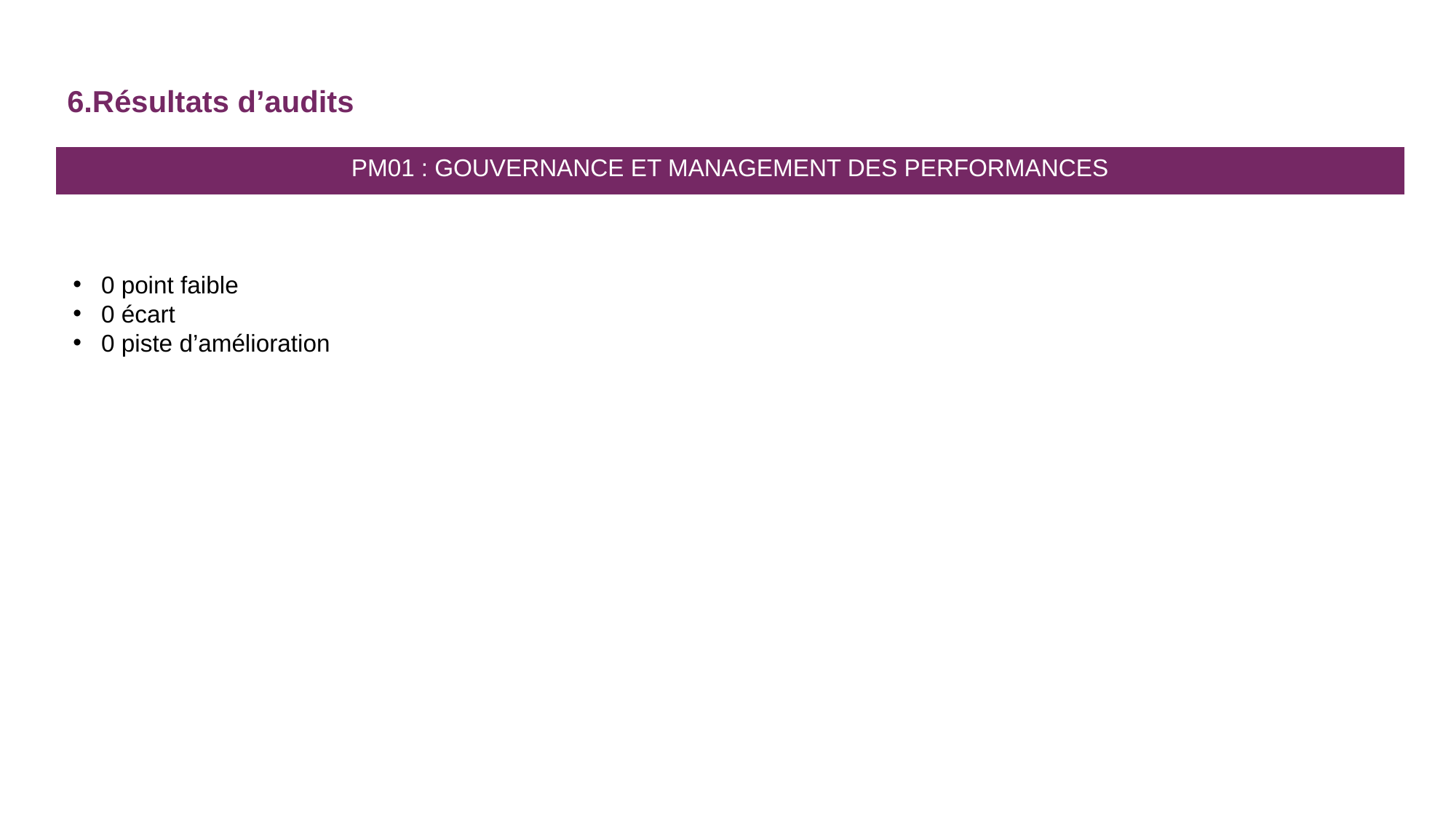

6.Résultats d’audits
PM01 : GOUVERNANCE ET MANAGEMENT DES PERFORMANCES
0 point faible
0 écart
0 piste d’amélioration